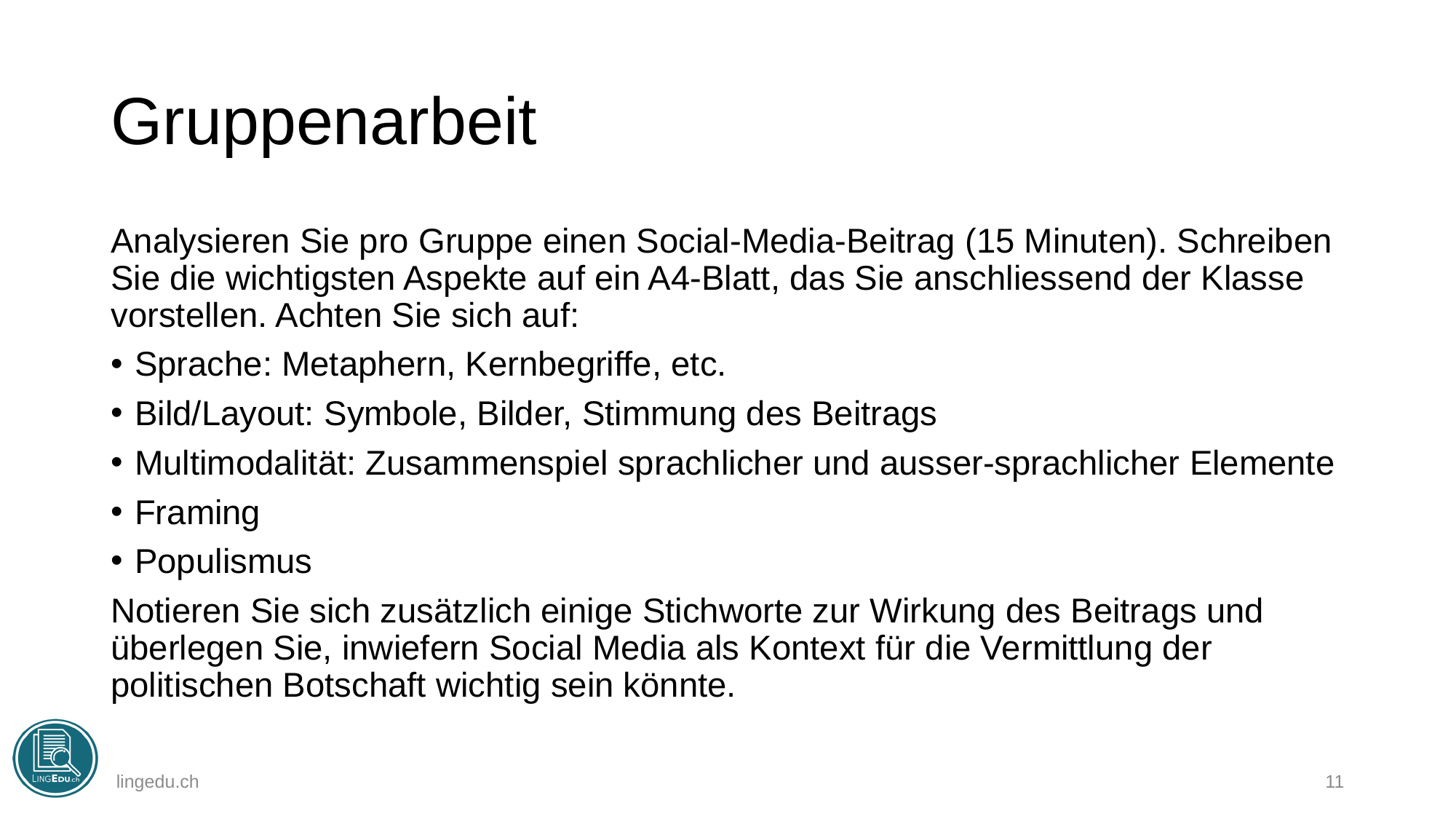

# Gruppenarbeit
Analysieren Sie pro Gruppe einen Social-Media-Beitrag (15 Minuten). Schreiben Sie die wichtigsten Aspekte auf ein A4-Blatt, das Sie anschliessend der Klasse vorstellen. Achten Sie sich auf:
Sprache: Metaphern, Kernbegriffe, etc.
Bild/Layout: Symbole, Bilder, Stimmung des Beitrags
Multimodalität: Zusammenspiel sprachlicher und ausser-sprachlicher Elemente
Framing
Populismus
Notieren Sie sich zusätzlich einige Stichworte zur Wirkung des Beitrags und überlegen Sie, inwiefern Social Media als Kontext für die Vermittlung der politischen Botschaft wichtig sein könnte.

lingedu.ch
11